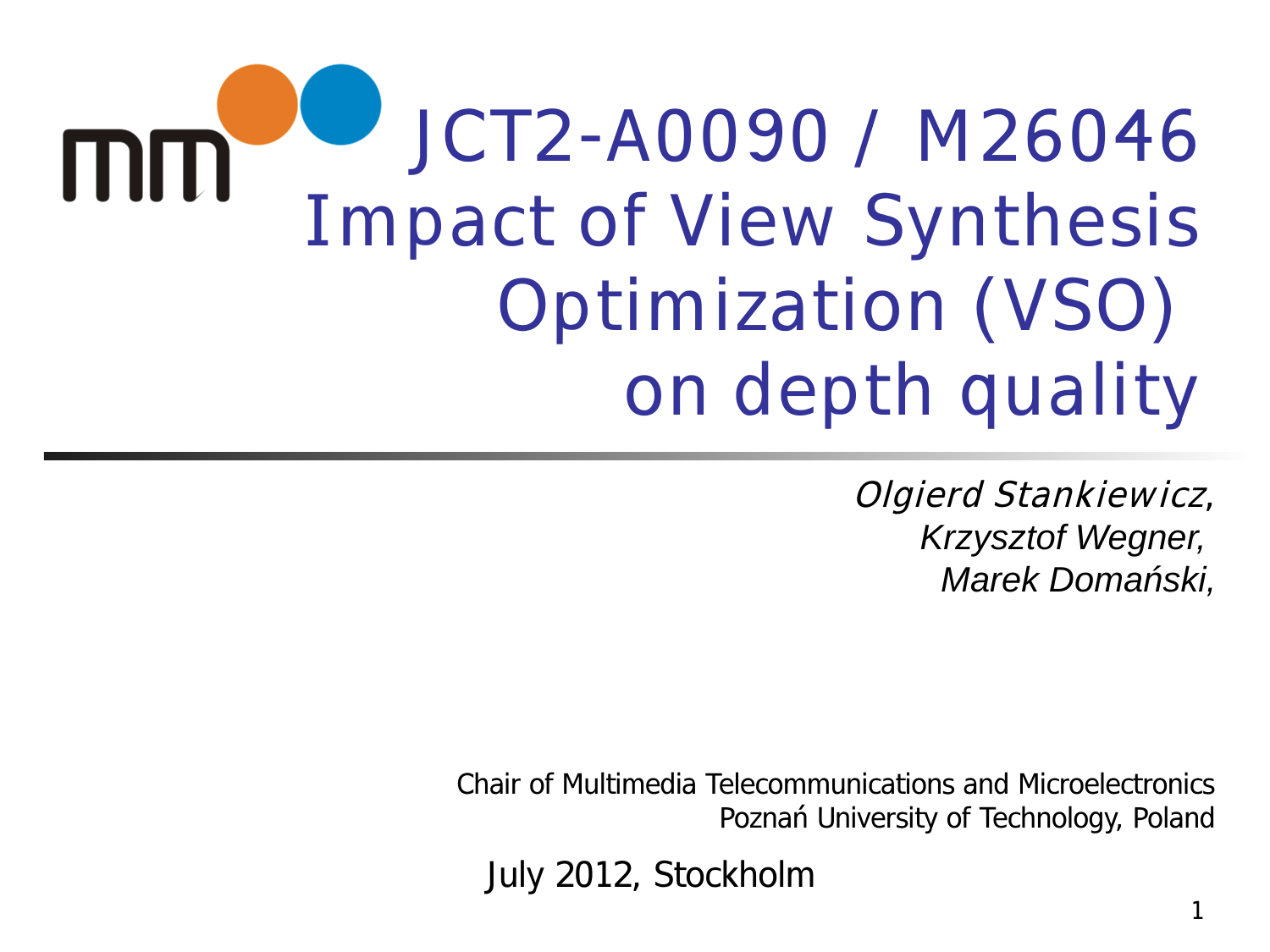

# JCT2-A0090 / M26046 Impact of View Synthesis Optimization (VSO) on depth quality
Olgierd Stankiewicz,
Krzysztof Wegner,
Marek Domański,

Chair of Multimedia Telecommunications and Microelectronics
Poznań University of Technology, Poland
July 2012, Stockholm
1